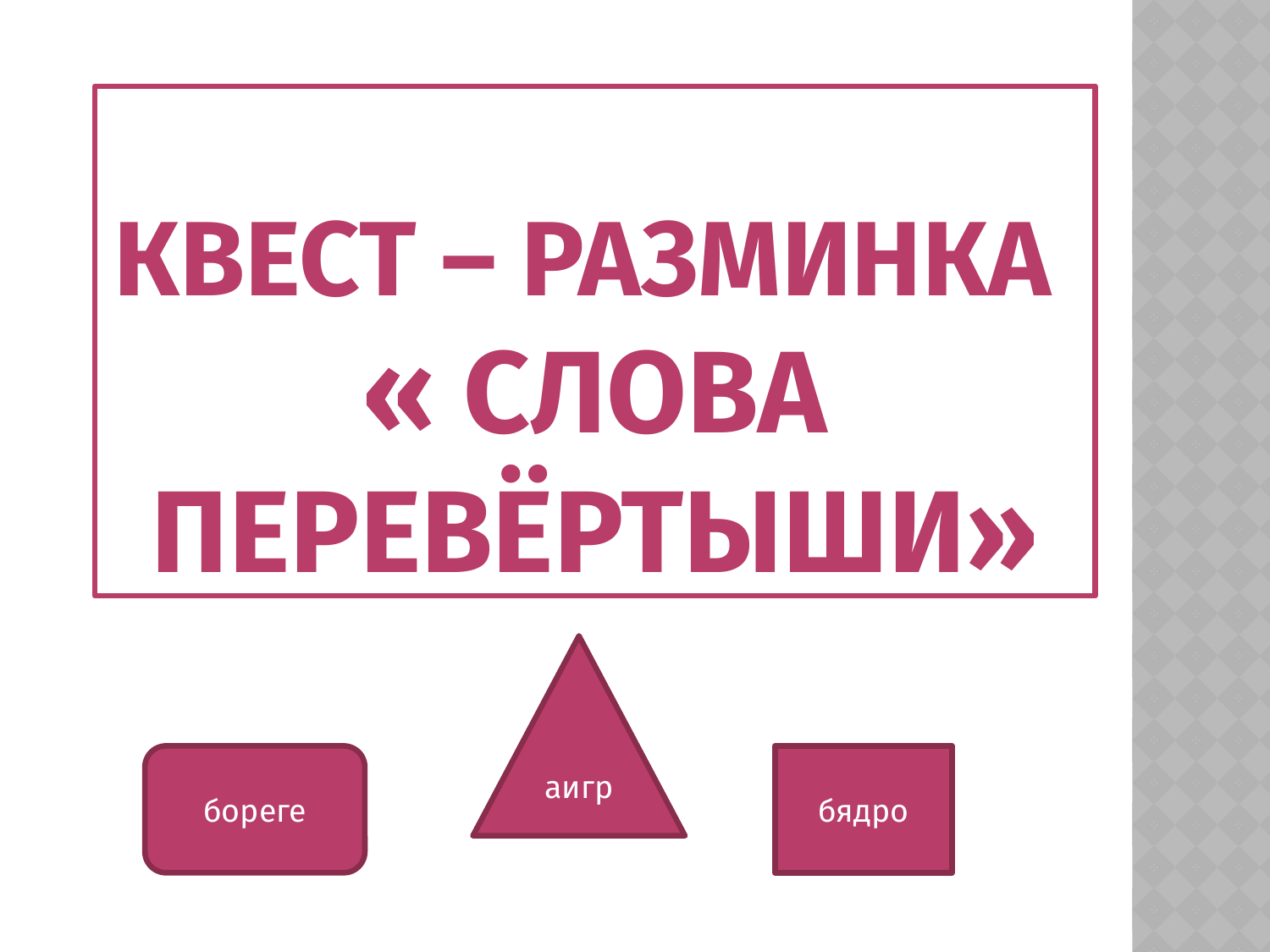

# Квест – разминка « Слова перевёртыши»
аигр
бореге
бядро